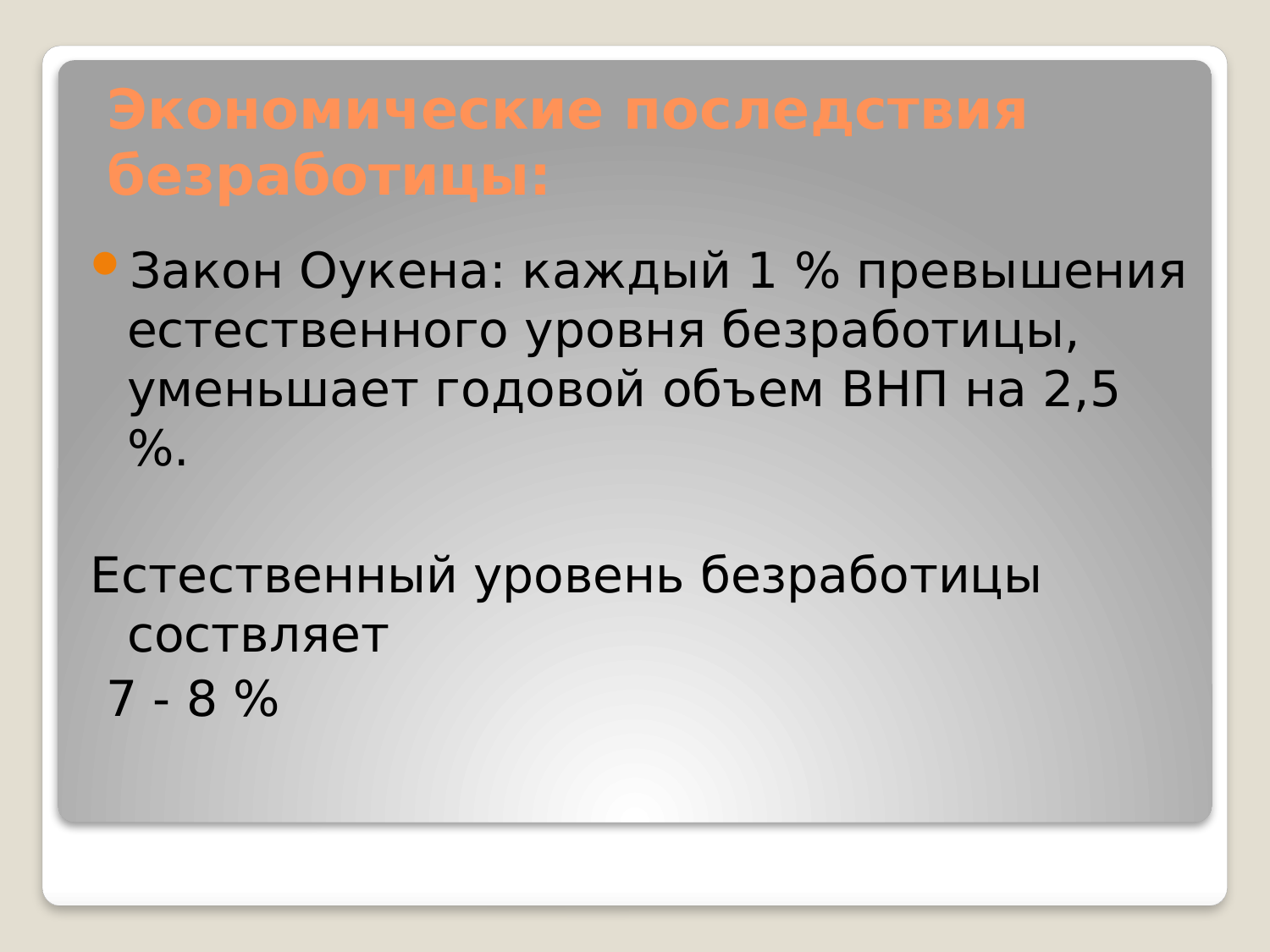

# Экономические последствия безработицы:
Закон Оукена: каждый 1 % превышения естественного уровня безработицы, уменьшает годовой объем ВНП на 2,5 %.

Естественный уровень безработицы соствляет
 7 - 8 %